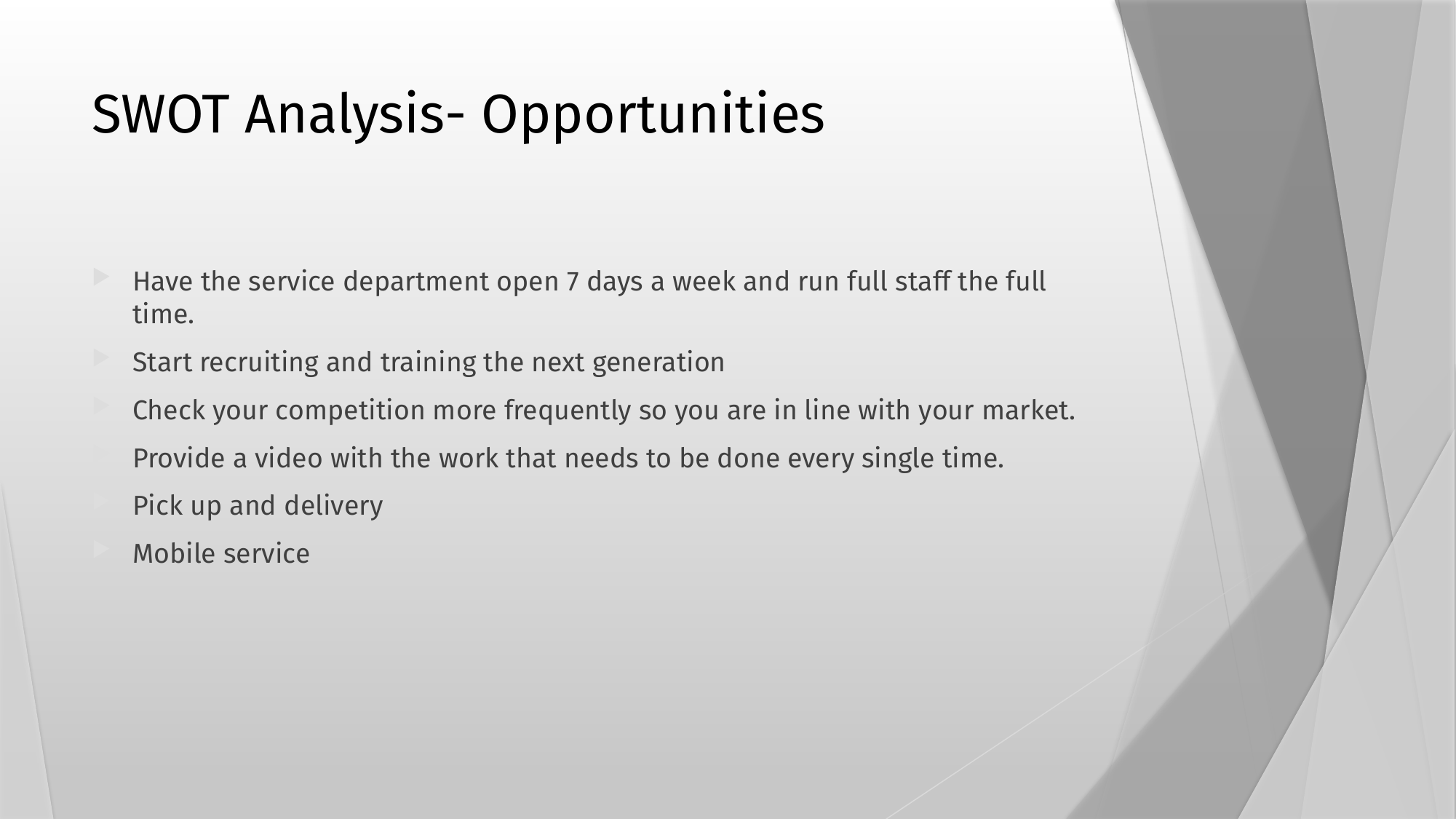

# SWOT Analysis- Opportunities
Have the service department open 7 days a week and run full staff the full time.
Start recruiting and training the next generation
Check your competition more frequently so you are in line with your market.
Provide a video with the work that needs to be done every single time.
Pick up and delivery
Mobile service